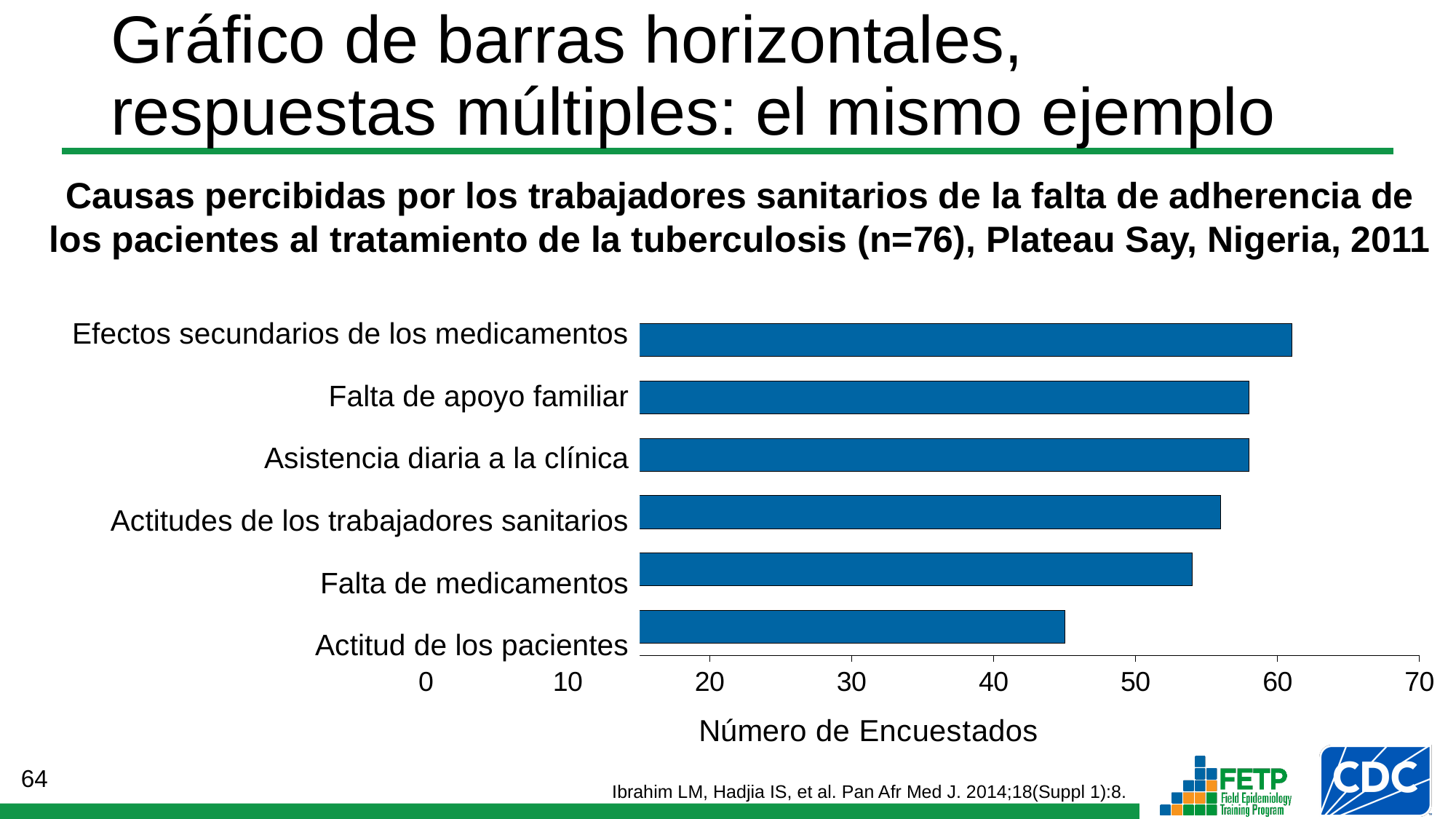

# Gráfico de barras horizontales, respuestas múltiples: el mismo ejemplo
Causas percibidas por los trabajadores sanitarios de la falta de adherencia de los pacientes al tratamiento de la tuberculosis (n=76), Plateau Say, Nigeria, 2011

### Chart

| Category | Series 1 |
|---|---|
| Patients' attitudes | 45.0 |
| Lack of drugs | 54.0 |
| HCW's attitudes | 56.0 |
| Daily clinic attendance | 58.0 |
| Lack of family support | 58.0 |
| Side effects of drugs | 61.0 |
Efectos secundarios de los medicamentos
Falta de apoyo familiar
Asistencia diaria a la clínica
Actitudes de los trabajadores sanitarios
Falta de medicamentos
Actitud de los pacientes
Ibrahim LM, Hadjia IS, et al. Pan Afr Med J. 2014;18(Suppl 1):8.